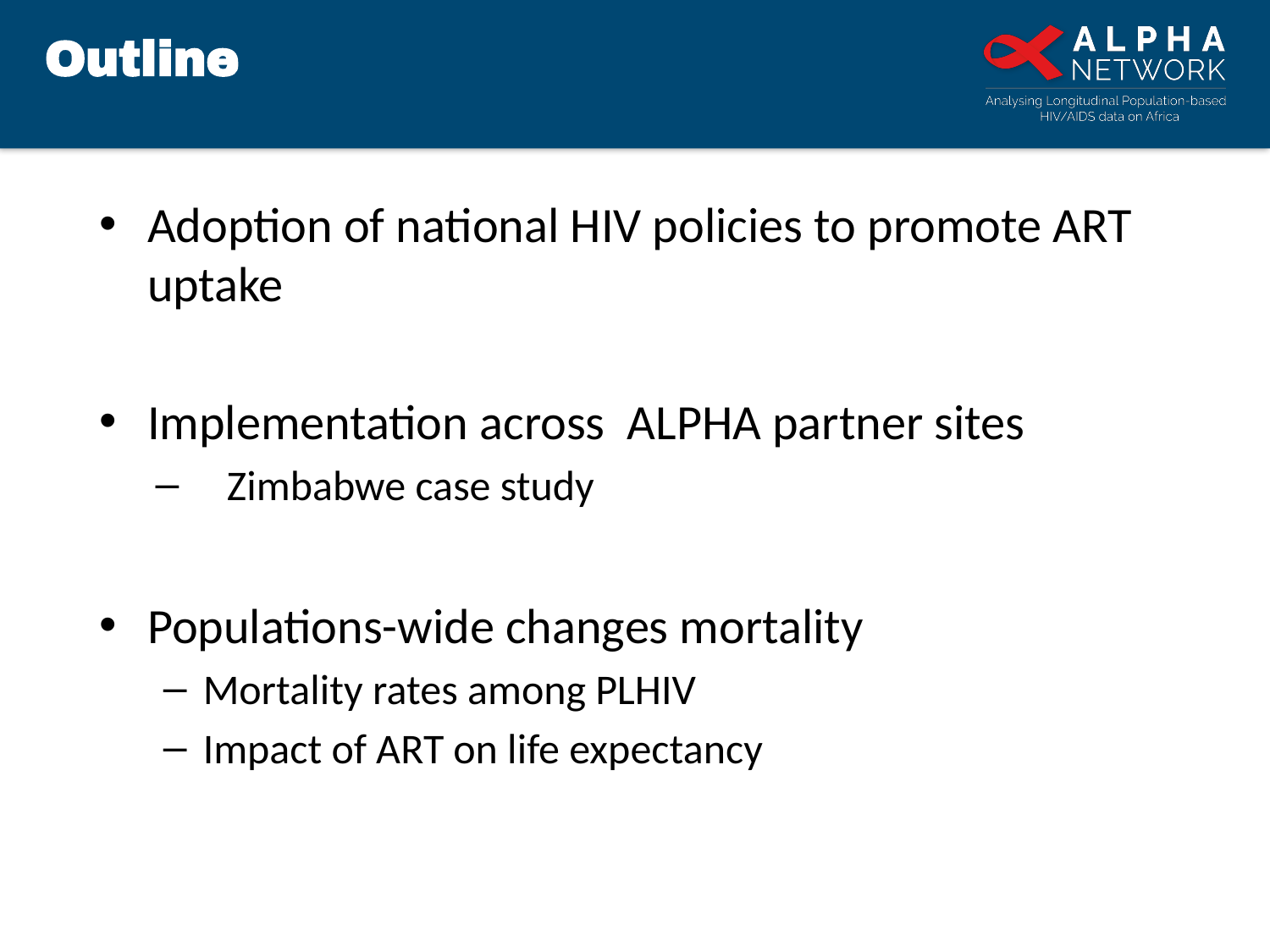

Outline
Adoption of national HIV policies to promote ART uptake

Implementation across  ALPHA partner sites
Zimbabwe case study

Populations-wide changes mortality
Mortality rates among PLHIV
Impact of ART on life expectancy